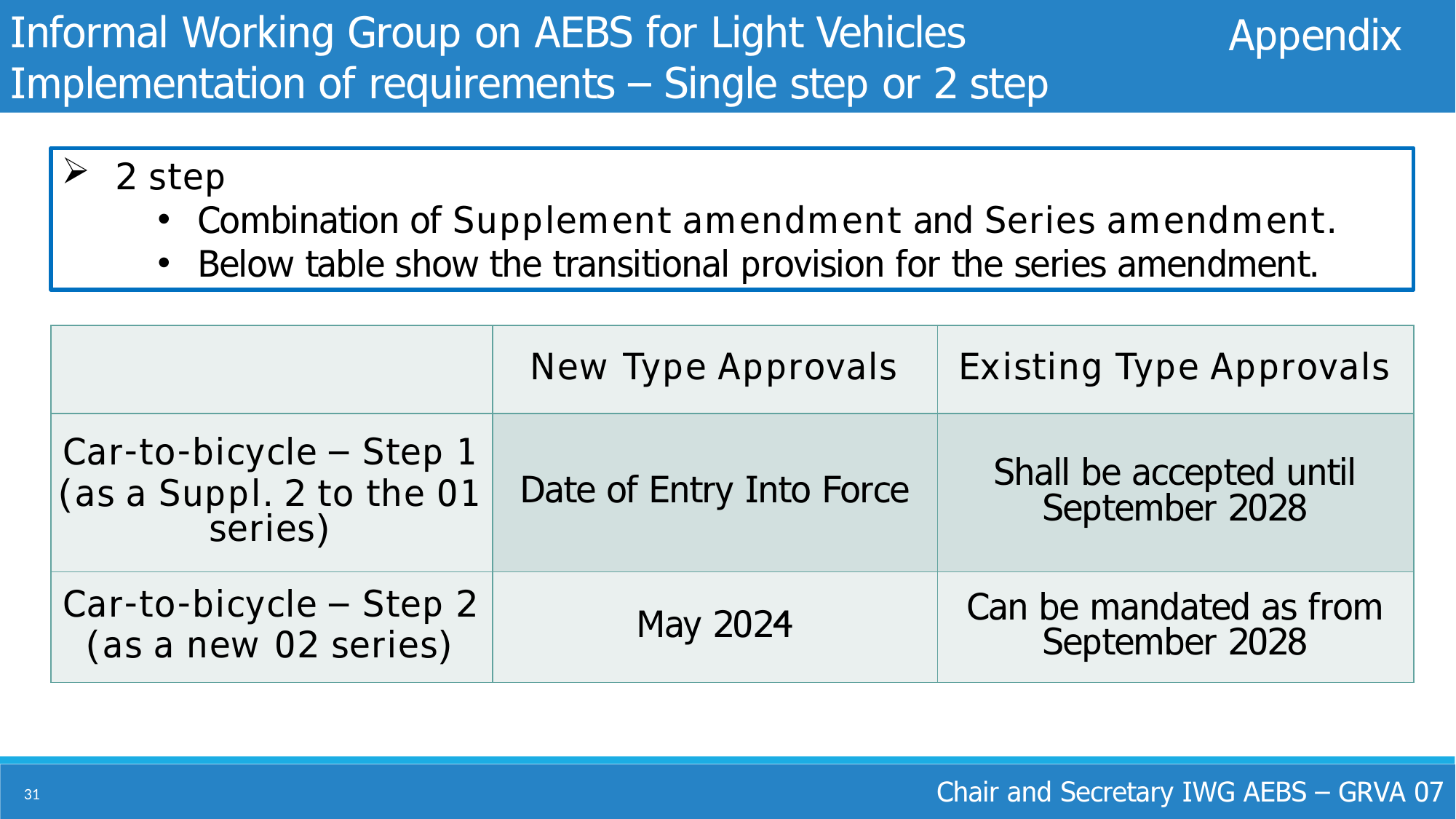

Informal Working Group on AEBS for Light Vehicles
Implementation of requirements – Single step or 2 step
Appendix
2 step
Combination of Supplement amendment and Series amendment.
Below table show the transitional provision for the series amendment.
|  | New Type Approvals | Existing Type Approvals |
| --- | --- | --- |
| Car-to-bicycle – Step 1 (as a Suppl. 2 to the 01 series) | Date of Entry Into Force | Shall be accepted until September 2028 |
| Car-to-bicycle – Step 2 (as a new 02 series) | May 2024 | Can be mandated as from September 2028 |
Chair and Secretary IWG AEBS – GRVA 07
31